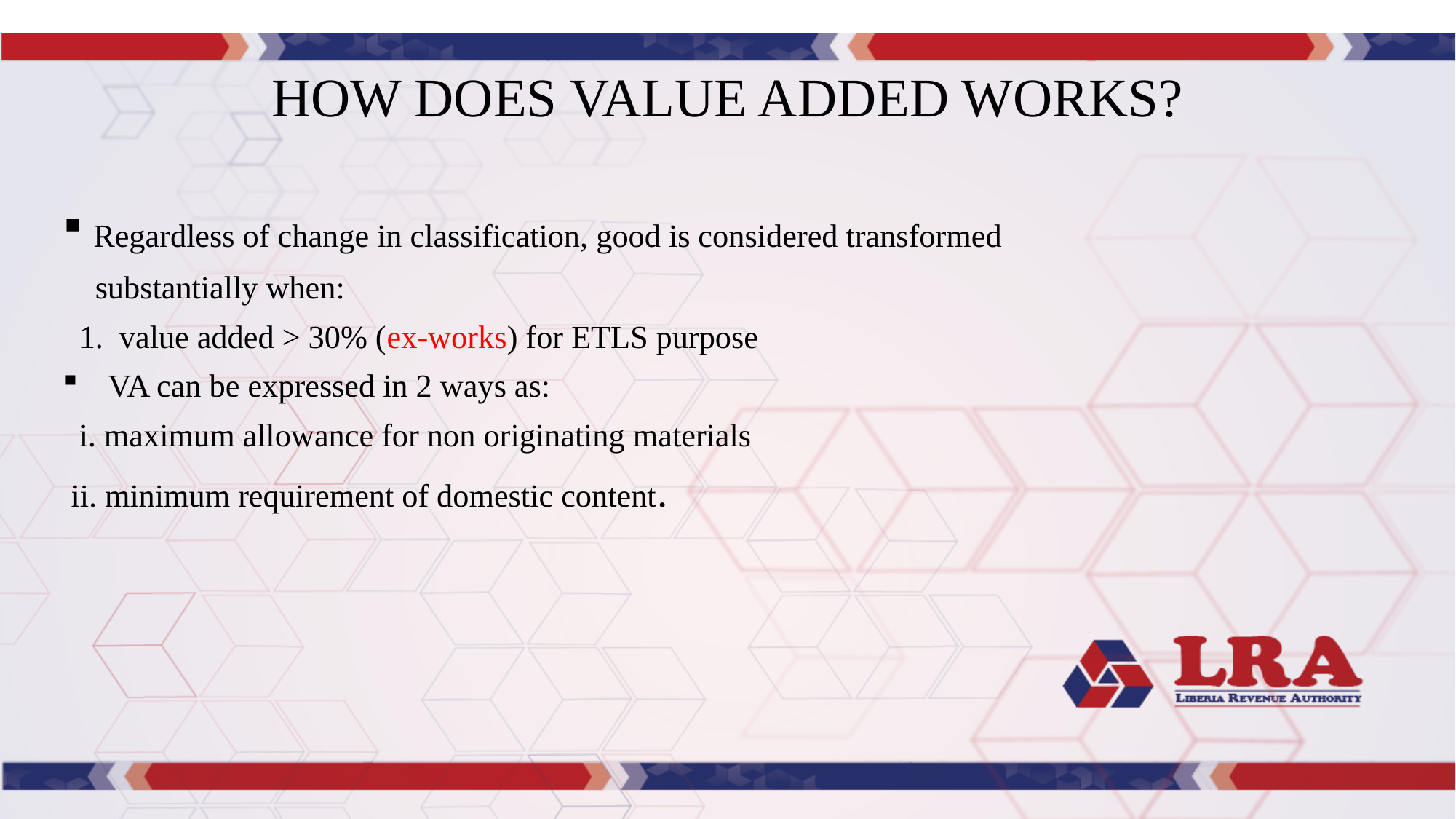

# HOW DOES VALUE ADDED WORKS?
 Regardless of change in classification, good is considered transformed
    substantially when:
  1.  value added > 30% (ex-works) for ETLS purpose
   VA can be expressed in 2 ways as:
  i. maximum allowance for non originating materials
 ii. minimum requirement of domestic content.